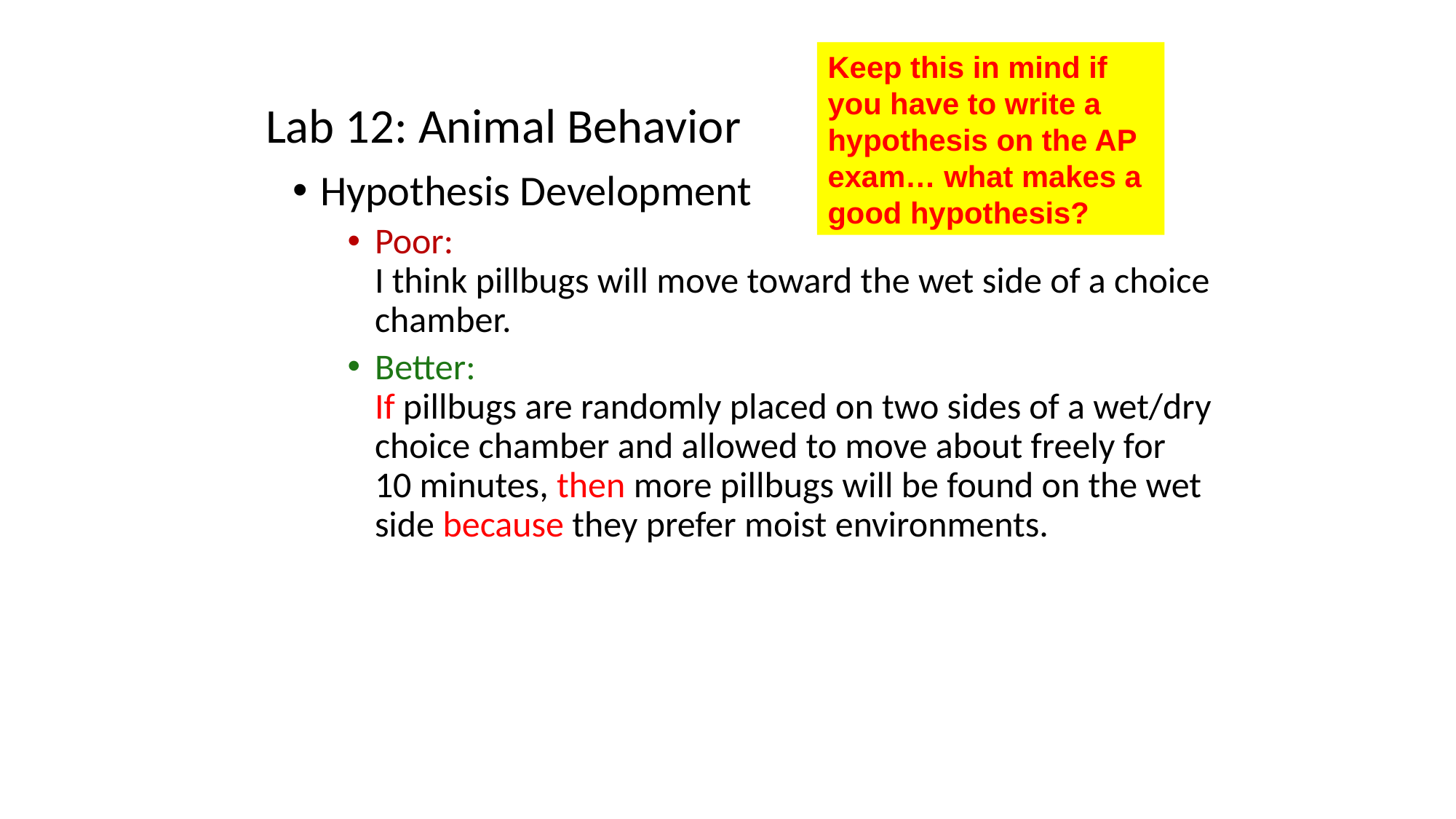

Keep this in mind if you have to write a hypothesis on the AP exam… what makes a good hypothesis?
# Lab 12: Animal Behavior
Hypothesis Development
Poor:
I think pillbugs will move toward the wet side of a choice chamber.
Better:
If pillbugs are randomly placed on two sides of a wet/dry choice chamber and allowed to move about freely for
10 minutes, then more pillbugs will be found on the wet side because they prefer moist environments.